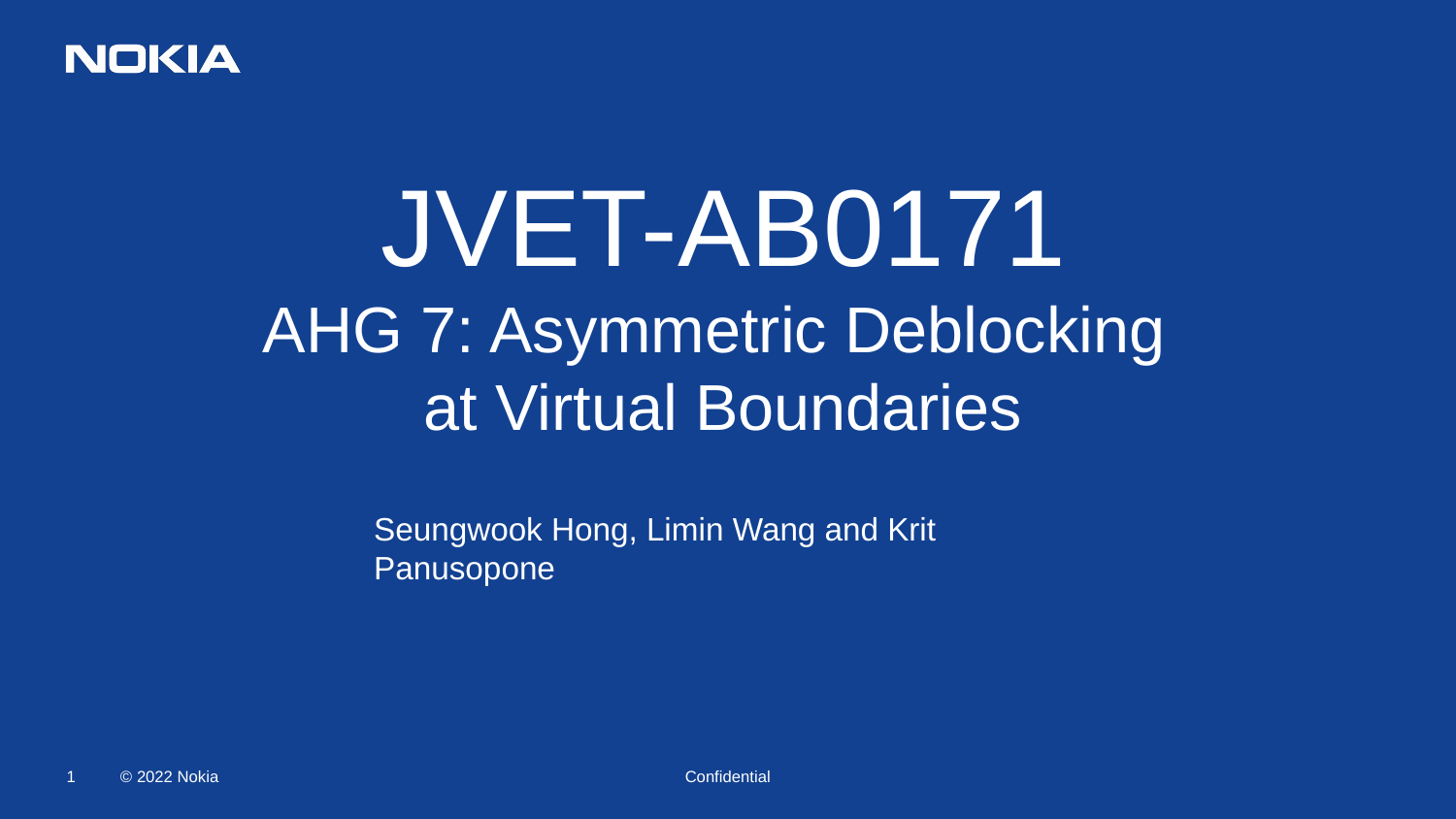

# JVET-AB0171 AHG 7: Asymmetric Deblocking at Virtual Boundaries
Seungwook Hong, Limin Wang and Krit Panusopone
Confidential